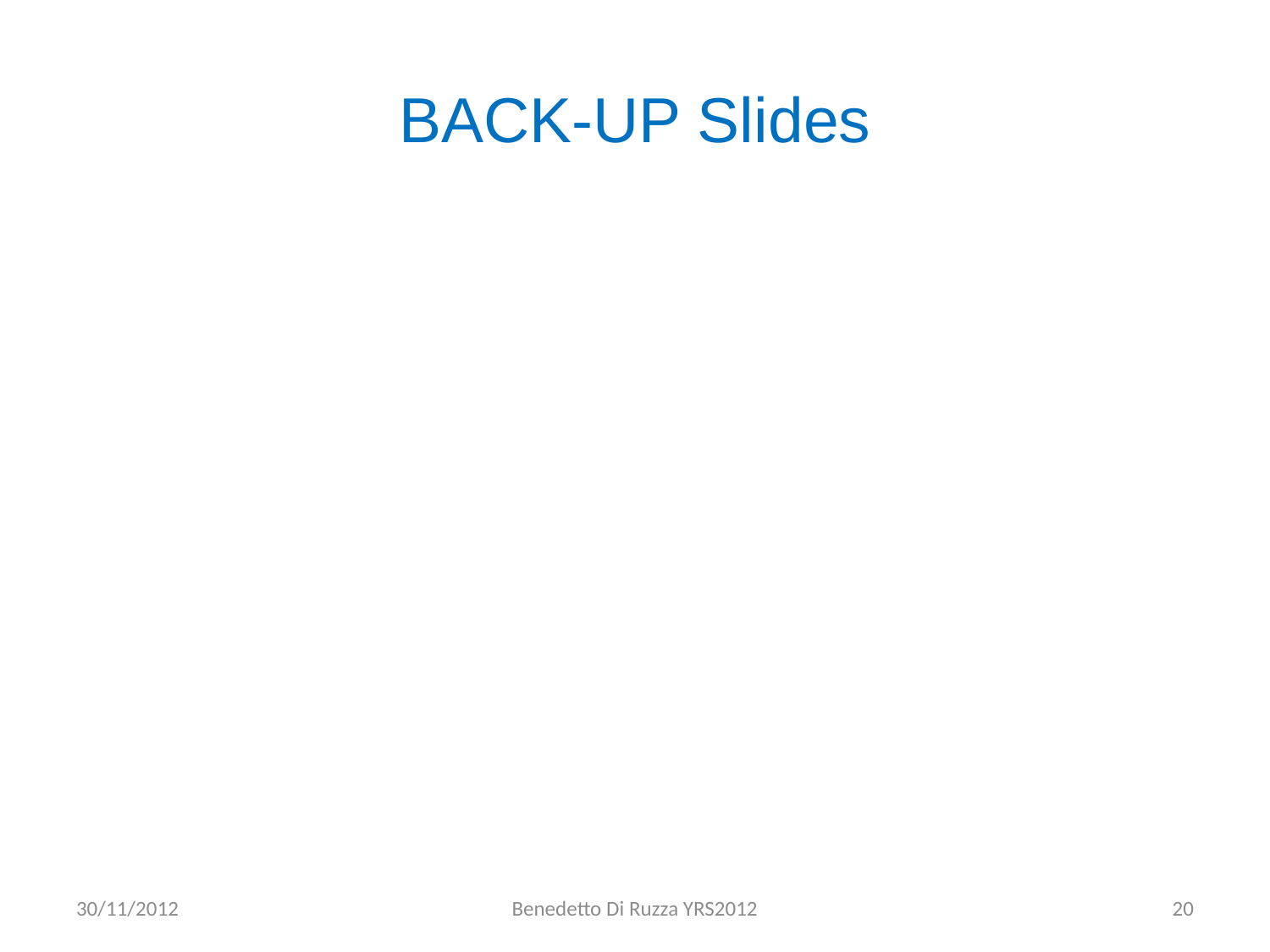

# BACK-UP Slides
30/11/2012
Benedetto Di Ruzza YRS2012
20